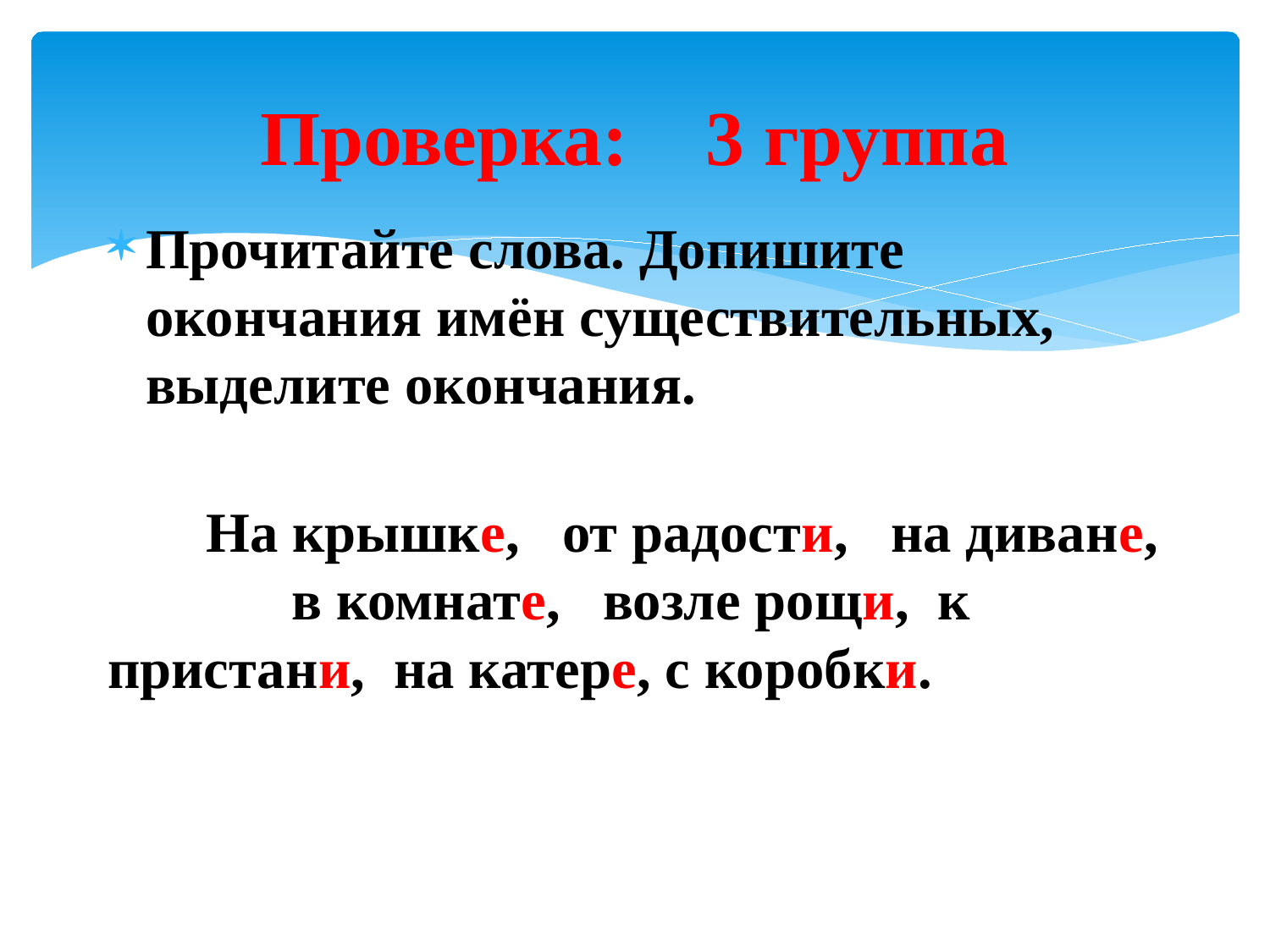

# Проверка:    3 группа
Прочитайте слова. Допишите окончания имён существительных, выделите окончания.

        На крышке,   от радости,   на диване,               в комнате,   возле рощи,  к пристани,  на катере, с коробки.